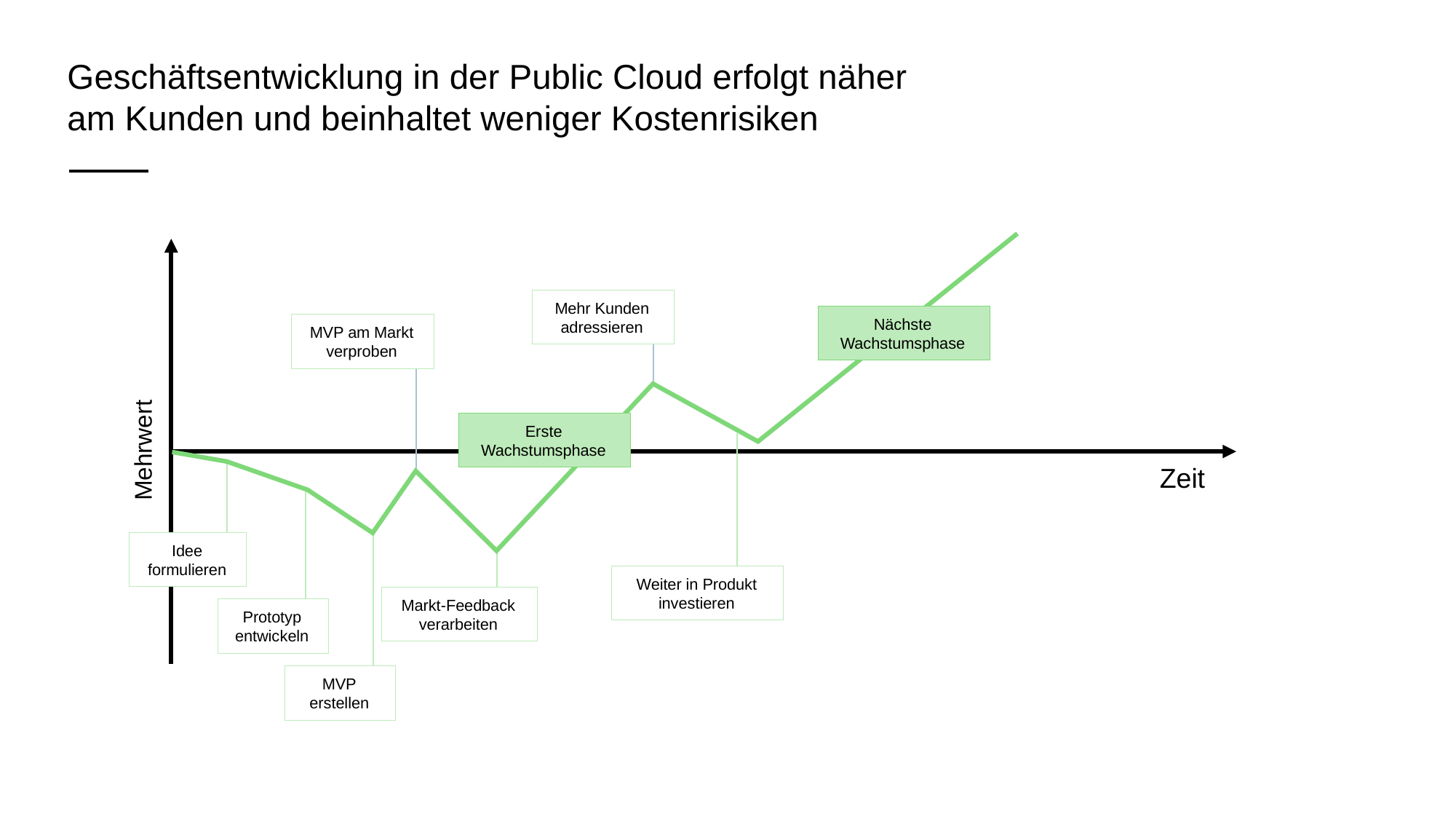

# Geschäftsentwicklung in der Public Cloud erfolgt näher am Kunden und beinhaltet weniger Kostenrisiken

Mehr Kunden adressieren
Nächste Wachstumsphase
MVP am Markt verproben
Erste Wachstumsphase
Mehrwert
Zeit
Idee formulieren
Weiter in Produkt investieren
Markt-Feedback verarbeiten
Prototyp entwickeln
MVP erstellen